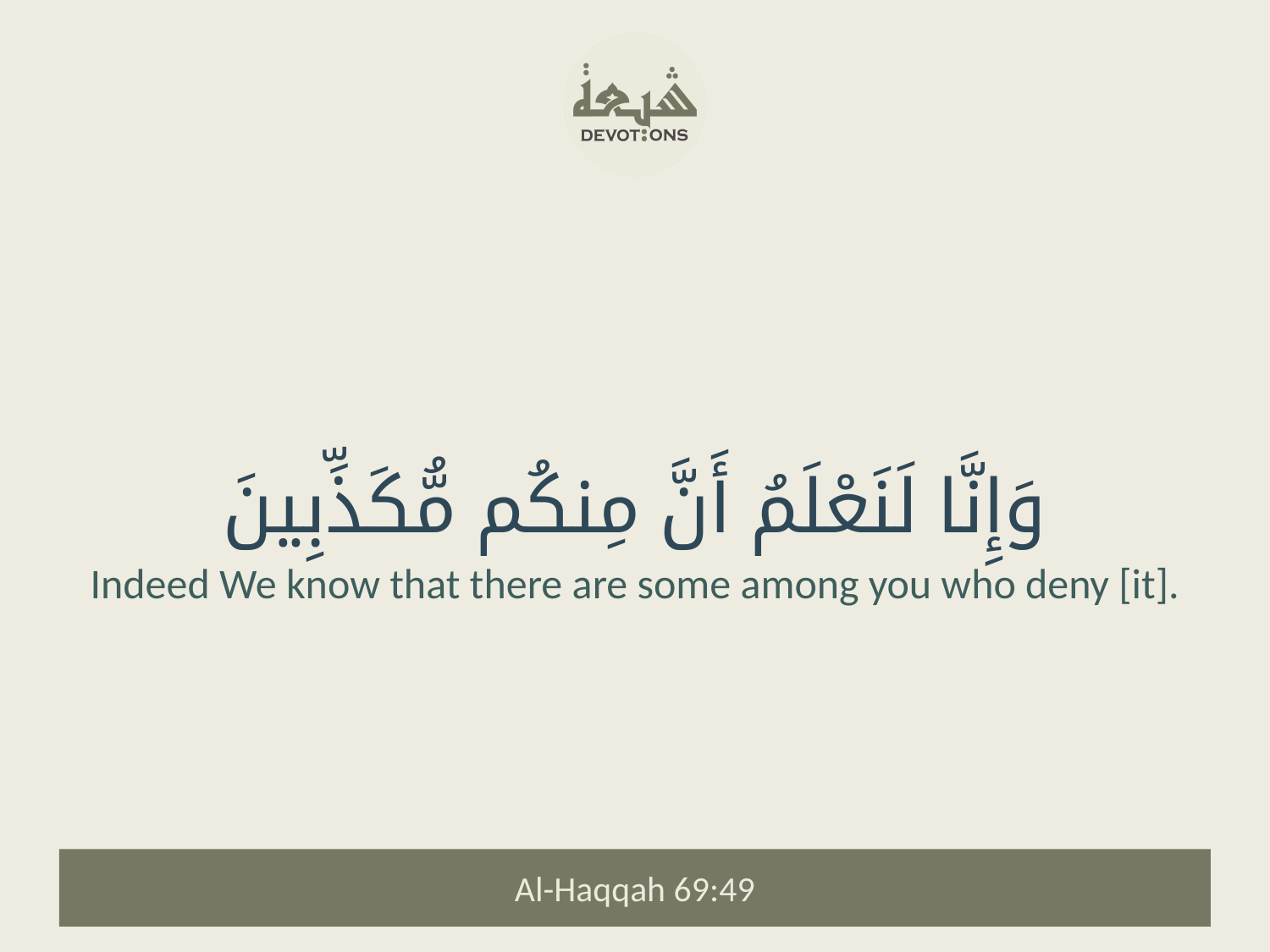

وَإِنَّا لَنَعْلَمُ أَنَّ مِنكُم مُّكَذِّبِينَ
Indeed We know that there are some among you who deny [it].
Al-Haqqah 69:49